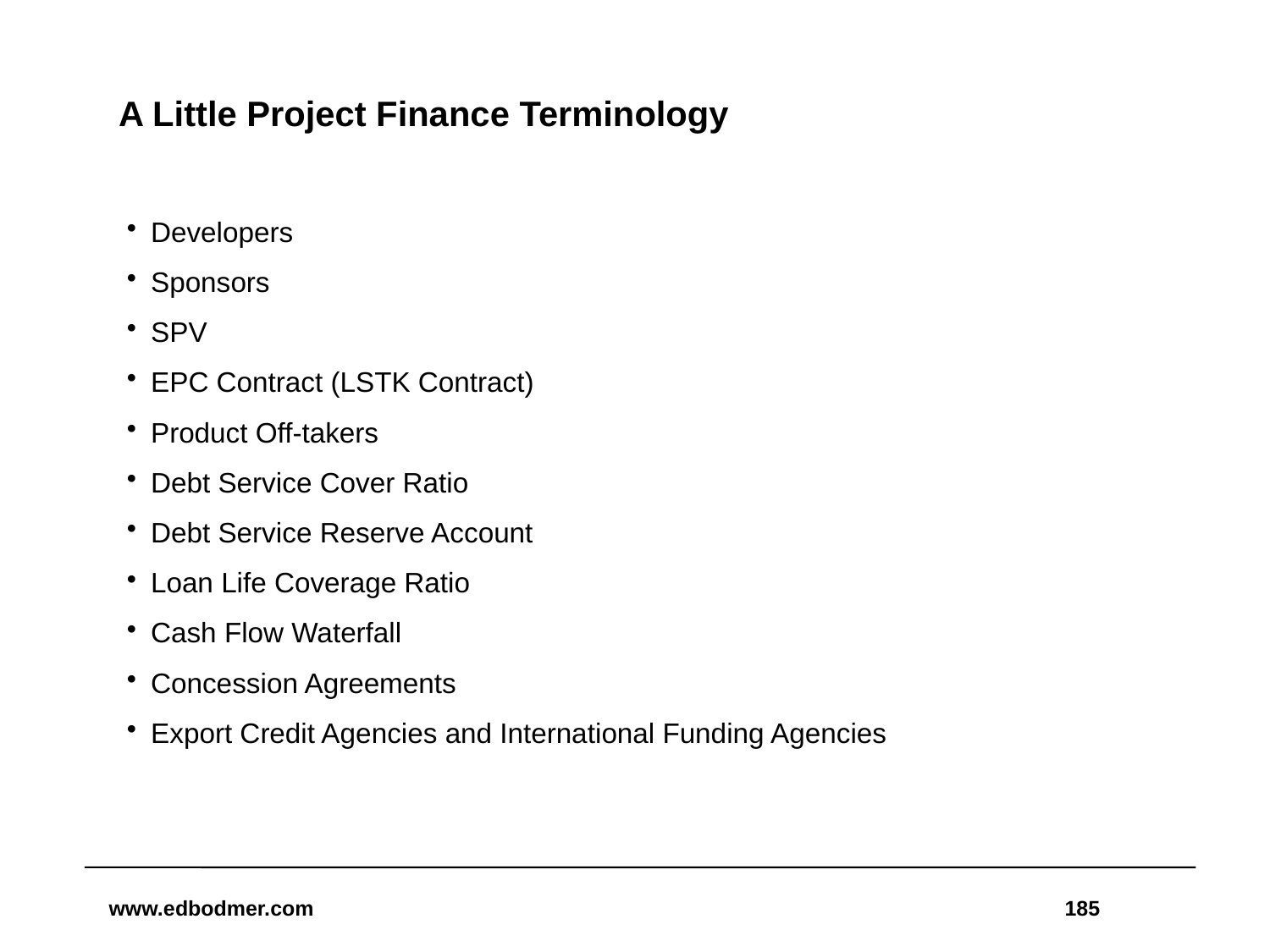

# A Little Project Finance Terminology
Developers
Sponsors
SPV
EPC Contract (LSTK Contract)
Product Off-takers
Debt Service Cover Ratio
Debt Service Reserve Account
Loan Life Coverage Ratio
Cash Flow Waterfall
Concession Agreements
Export Credit Agencies and International Funding Agencies